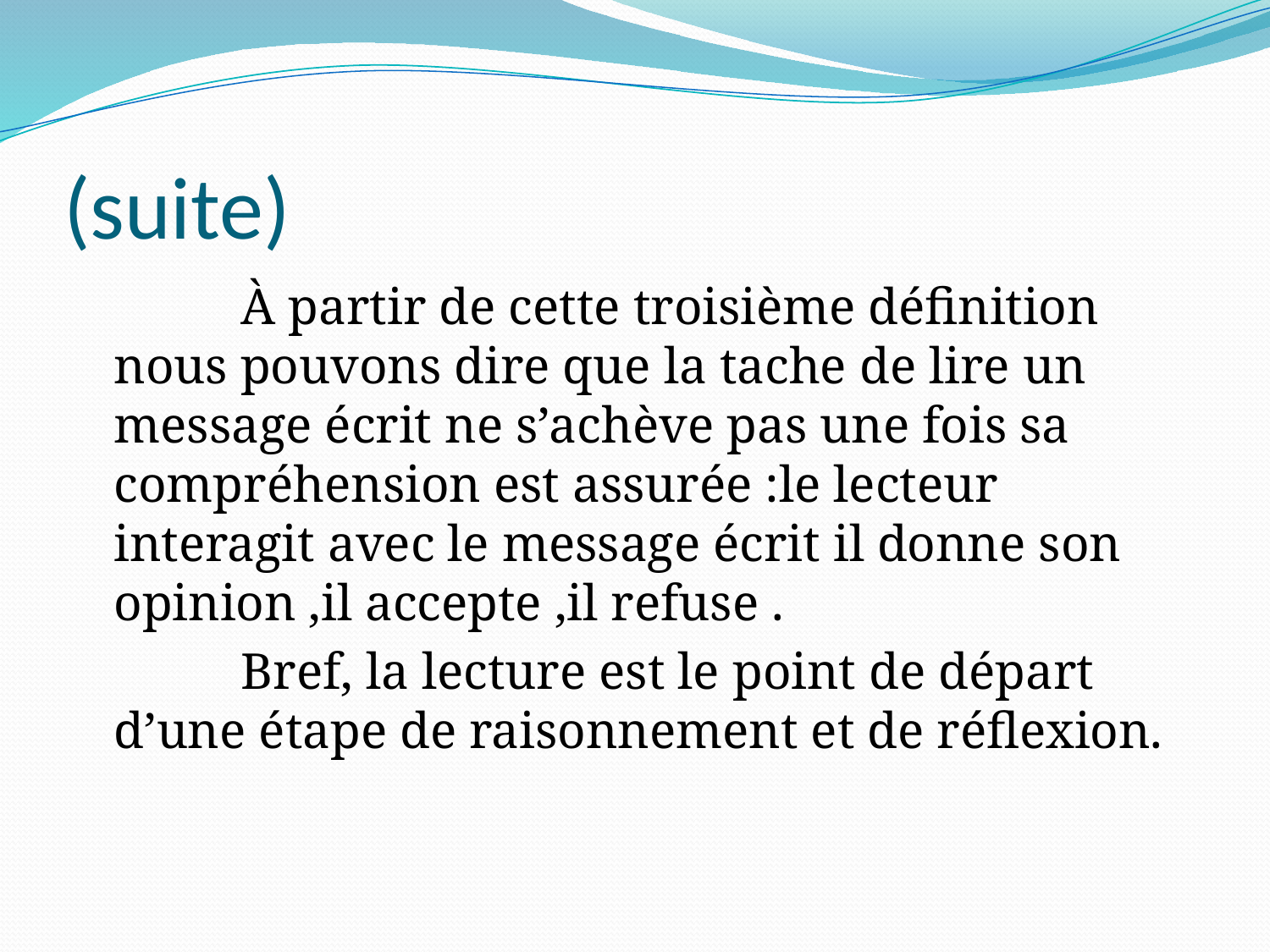

# (suite)
		À partir de cette troisième définition nous pouvons dire que la tache de lire un message écrit ne s’achève pas une fois sa compréhension est assurée :le lecteur interagit avec le message écrit il donne son opinion ,il accepte ,il refuse .
		Bref, la lecture est le point de départ d’une étape de raisonnement et de réflexion.